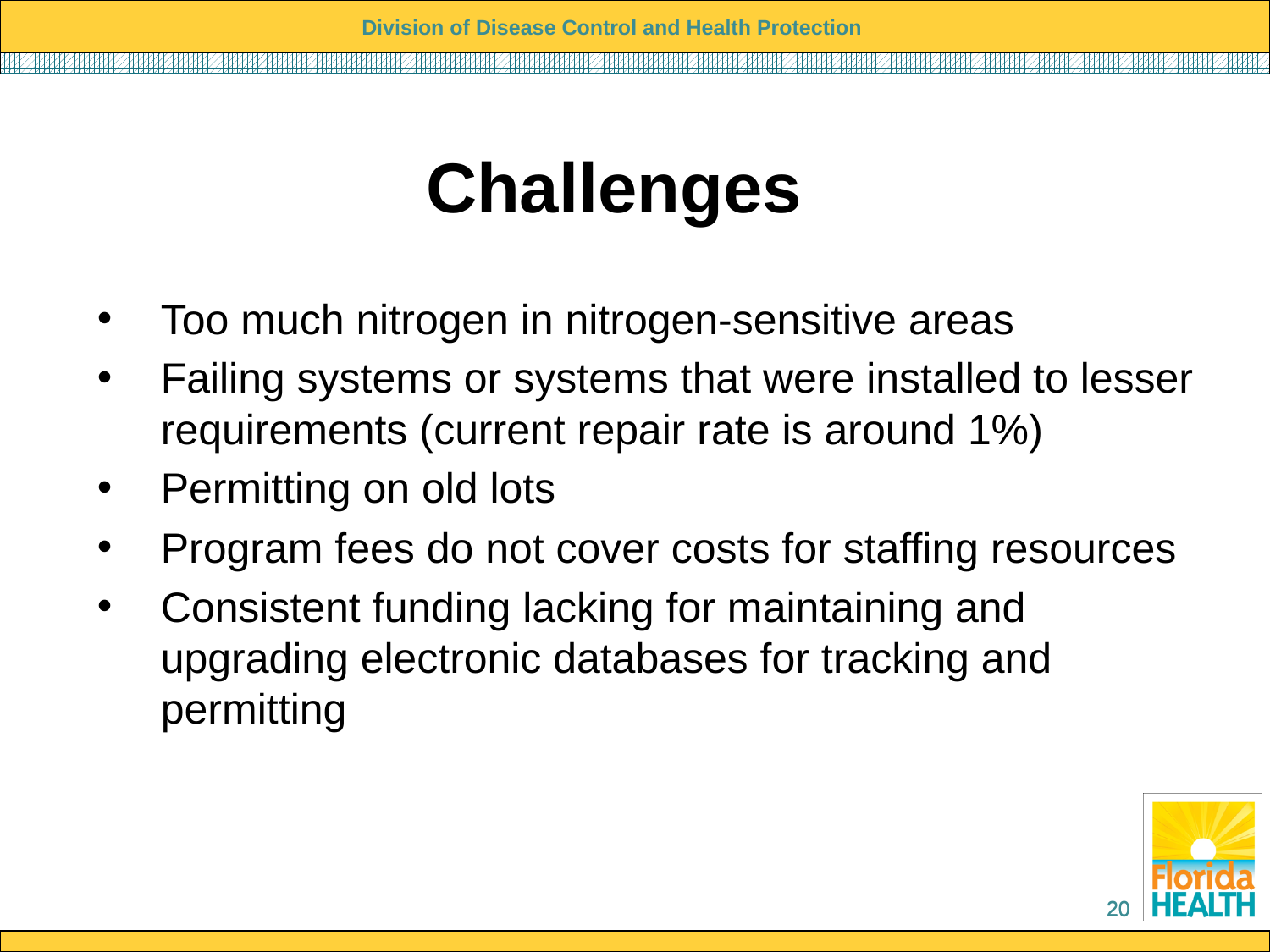

# Challenges
Too much nitrogen in nitrogen-sensitive areas
Failing systems or systems that were installed to lesser requirements (current repair rate is around 1%)
Permitting on old lots
Program fees do not cover costs for staffing resources
Consistent funding lacking for maintaining and upgrading electronic databases for tracking and permitting

20